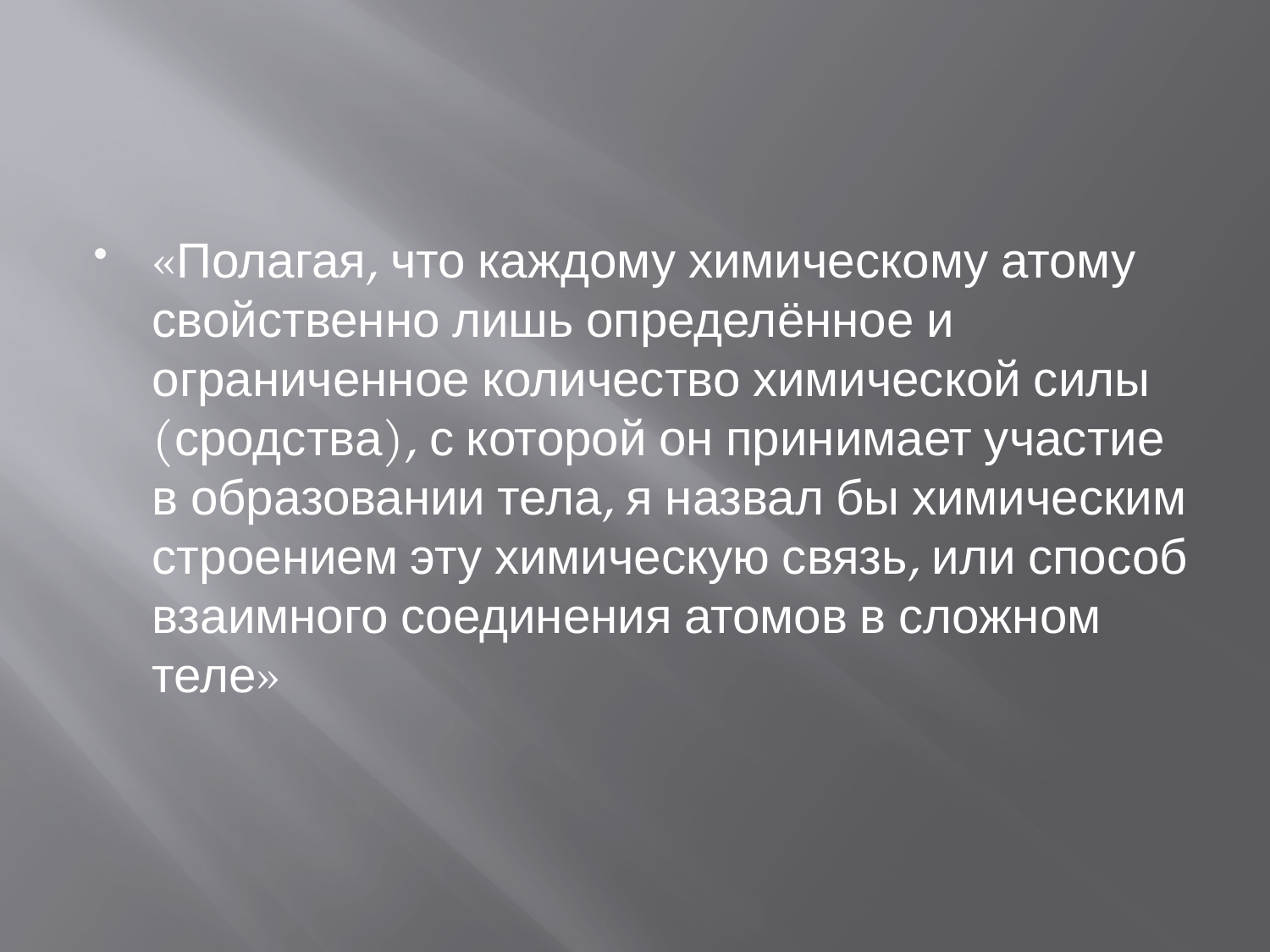

#
«Полагая, что каждому химическому атому свойственно лишь определённое и ограниченное количество химической силы (сродства), с которой он принимает участие в образовании тела, я назвал бы химическим строением эту химическую связь, или способ взаимного соединения атомов в сложном теле»